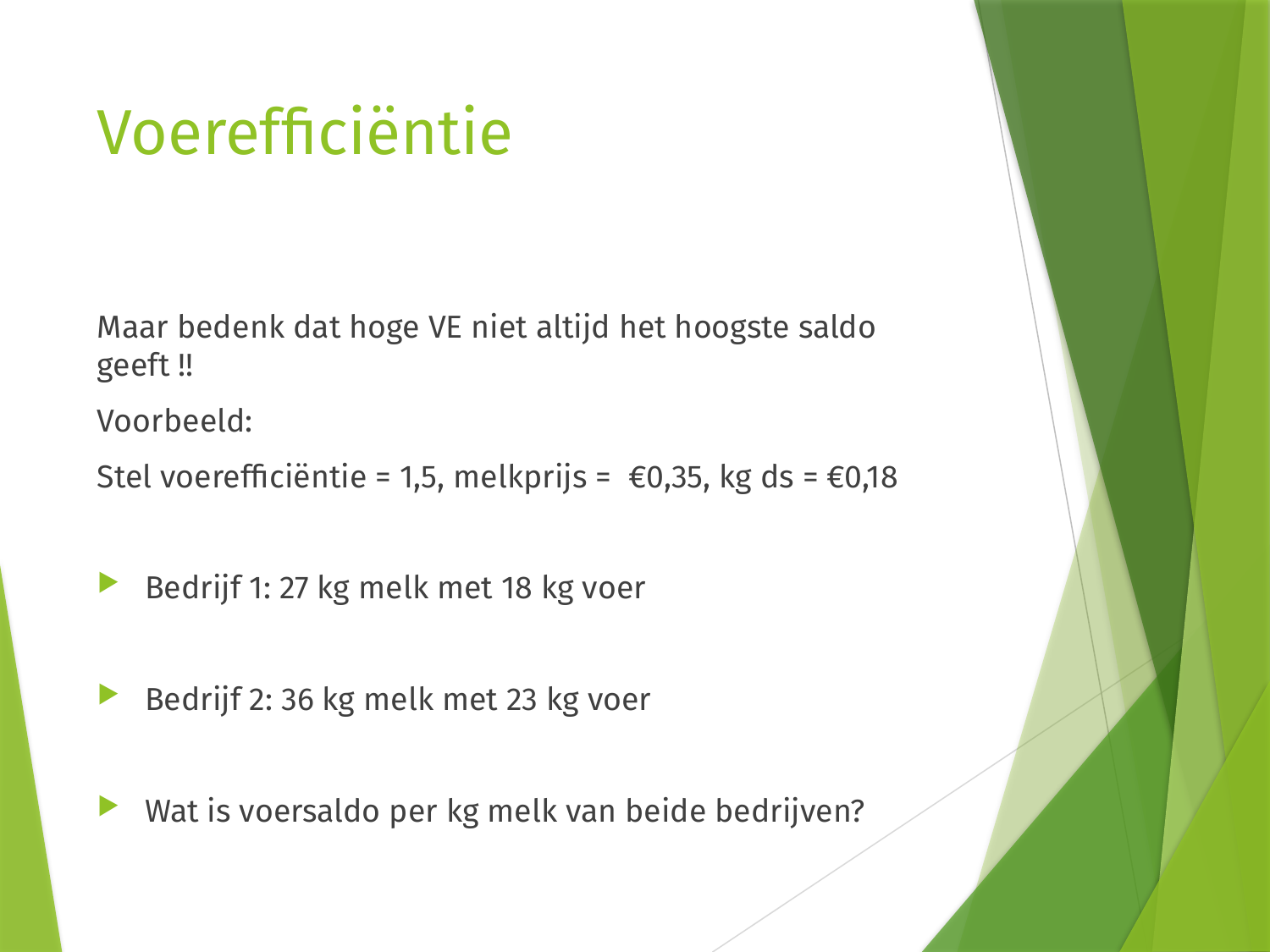

# Voerefficiëntie
Maar bedenk dat hoge VE niet altijd het hoogste saldo geeft !!
Voorbeeld:
Stel voerefficiëntie = 1,5, melkprijs =  €0,35, kg ds = €0,18

Bedrijf 1: 27 kg melk met 18 kg voer

Bedrijf 2: 36 kg melk met 23 kg voer

Wat is voersaldo per kg melk van beide bedrijven?